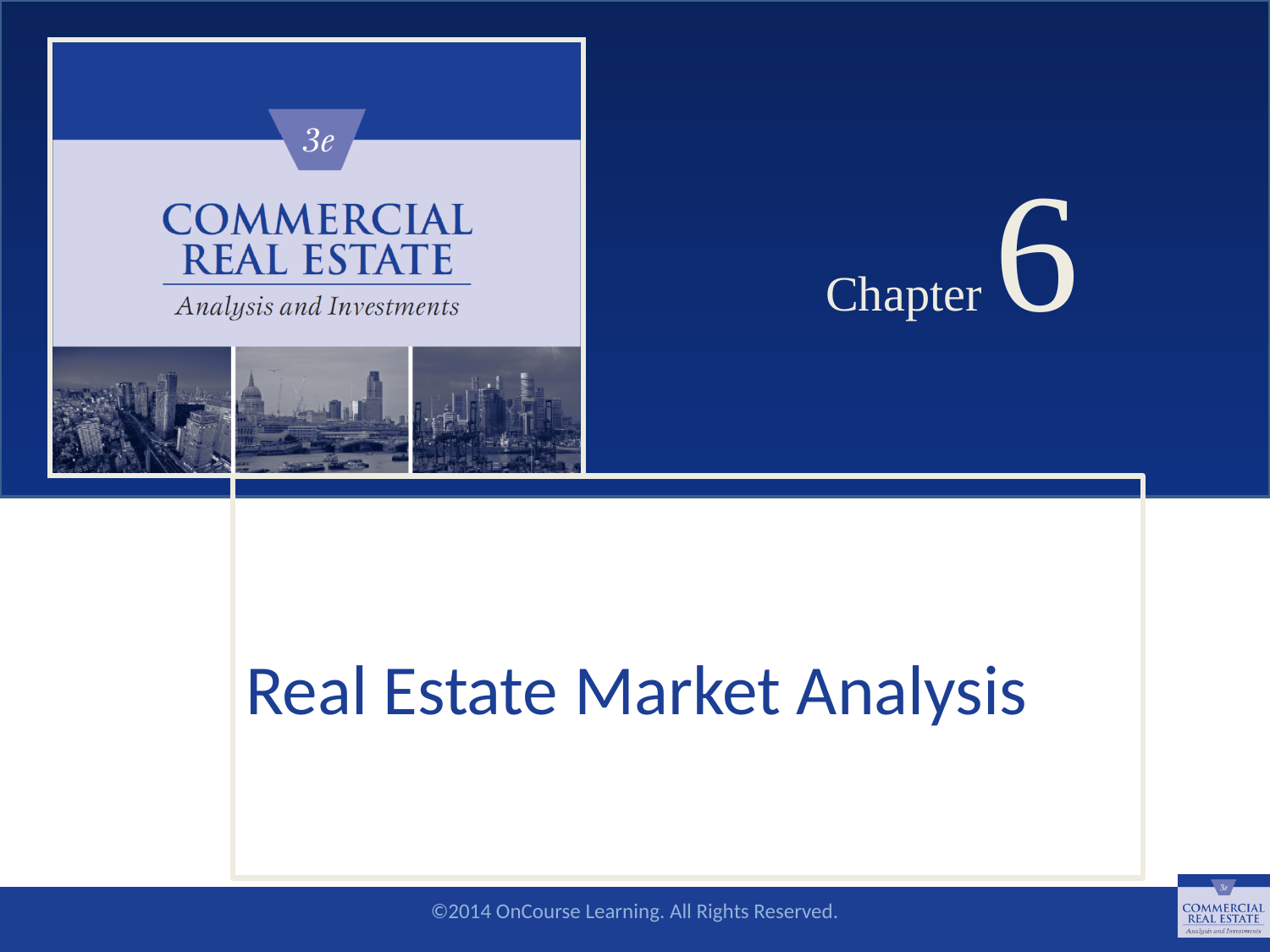

# Chapter 6
Real Estate Market Analysis
SLIDE 1